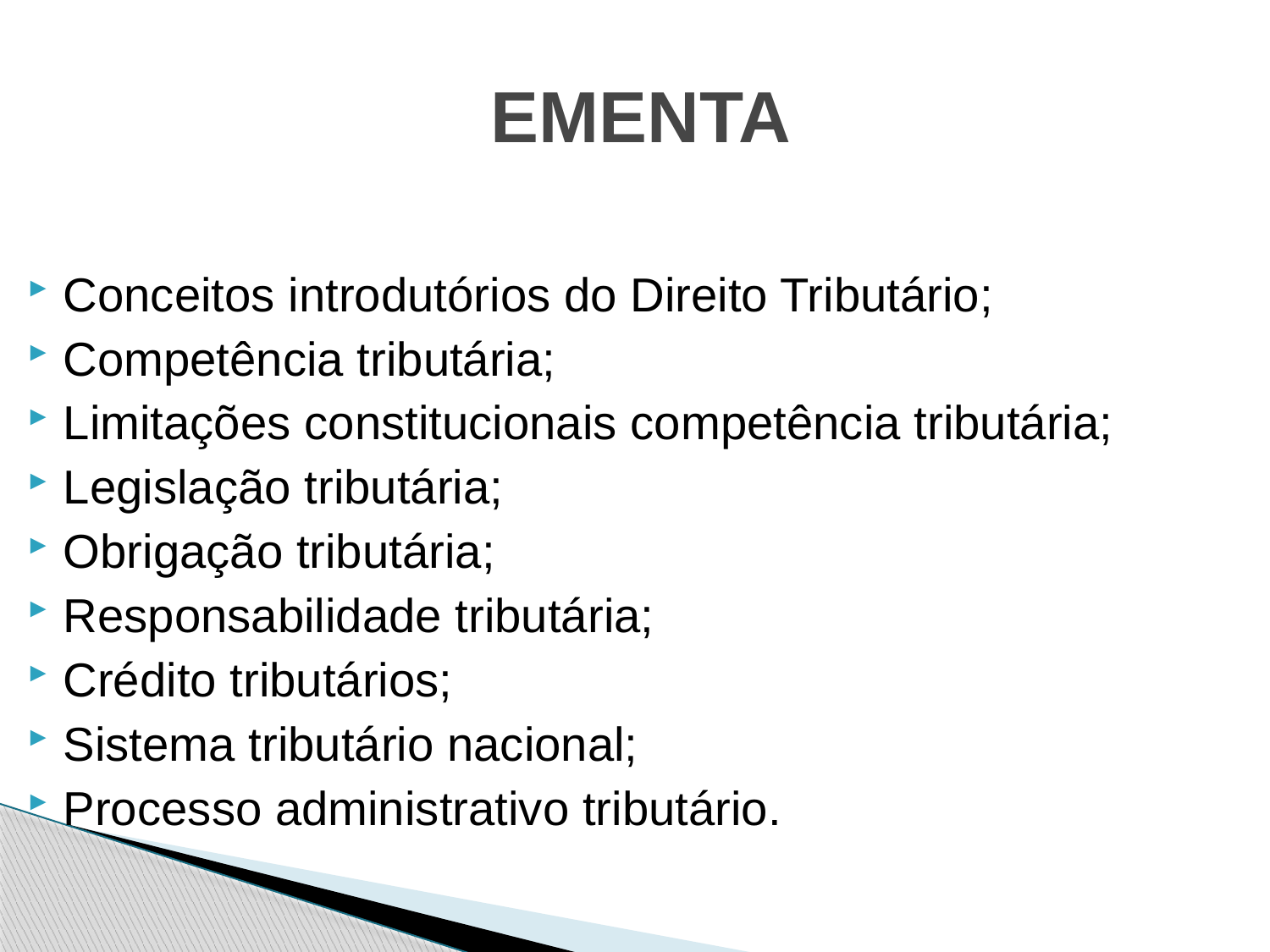

# EMENTA
Conceitos introdutórios do Direito Tributário;
Competência tributária;
Limitações constitucionais competência tributária;
Legislação tributária;
Obrigação tributária;
Responsabilidade tributária;
Crédito tributários;
Sistema tributário nacional;
Processo administrativo tributário.